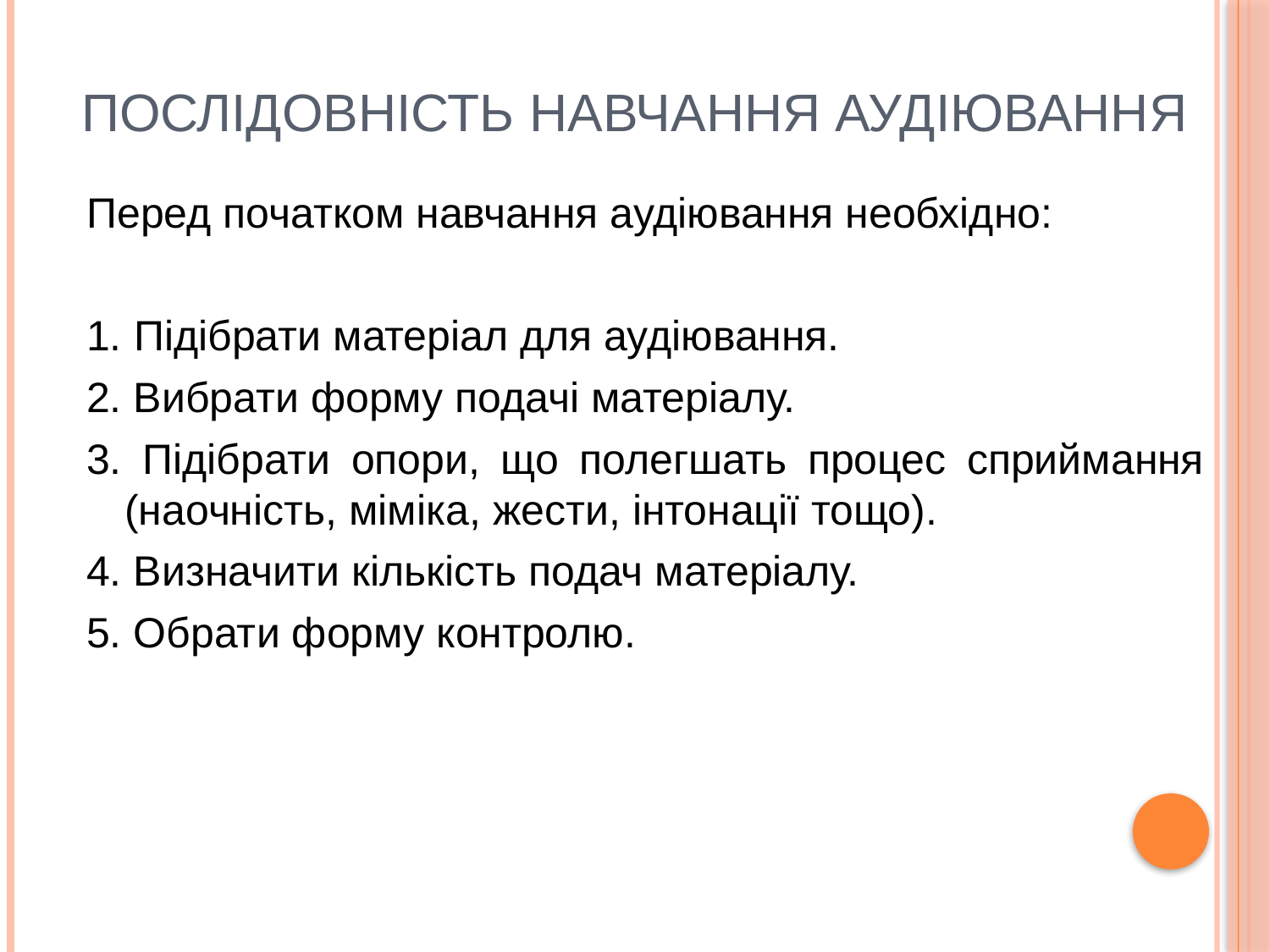

# Послідовність навчання аудіювання
Перед початком навчання аудіювання необхідно:

1. Підібрати матеріал для аудіювання.
2. Вибрати форму подачі матеріалу.
3. Підібрати опори, що полегшать процес сприймання (наочність, міміка, жести, інтонації тощо).
4. Визначити кількість подач матеріалу.
5. Обрати форму контролю.